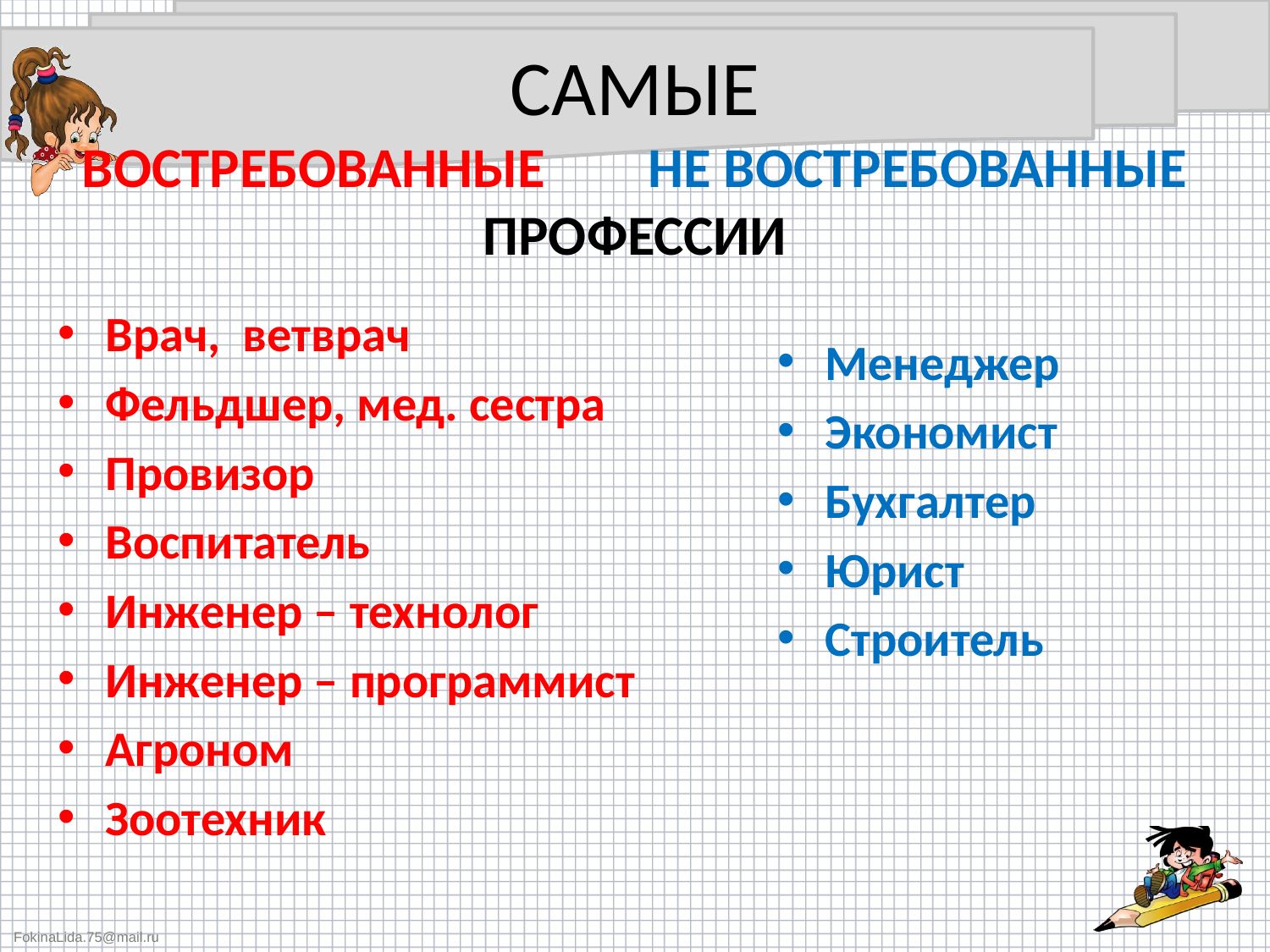

# САМЫЕ ВОСТРЕБОВАННЫЕ        НЕ ВОСТРЕБОВАННЫЕ ПРОФЕССИИ
Врач,  ветврач
Фельдшер, мед. сестра
Провизор
Воспитатель
Инженер – технолог
Инженер – программист
Агроном
Зоотехник

Менеджер
Экономист
Бухгалтер
Юрист
Строитель